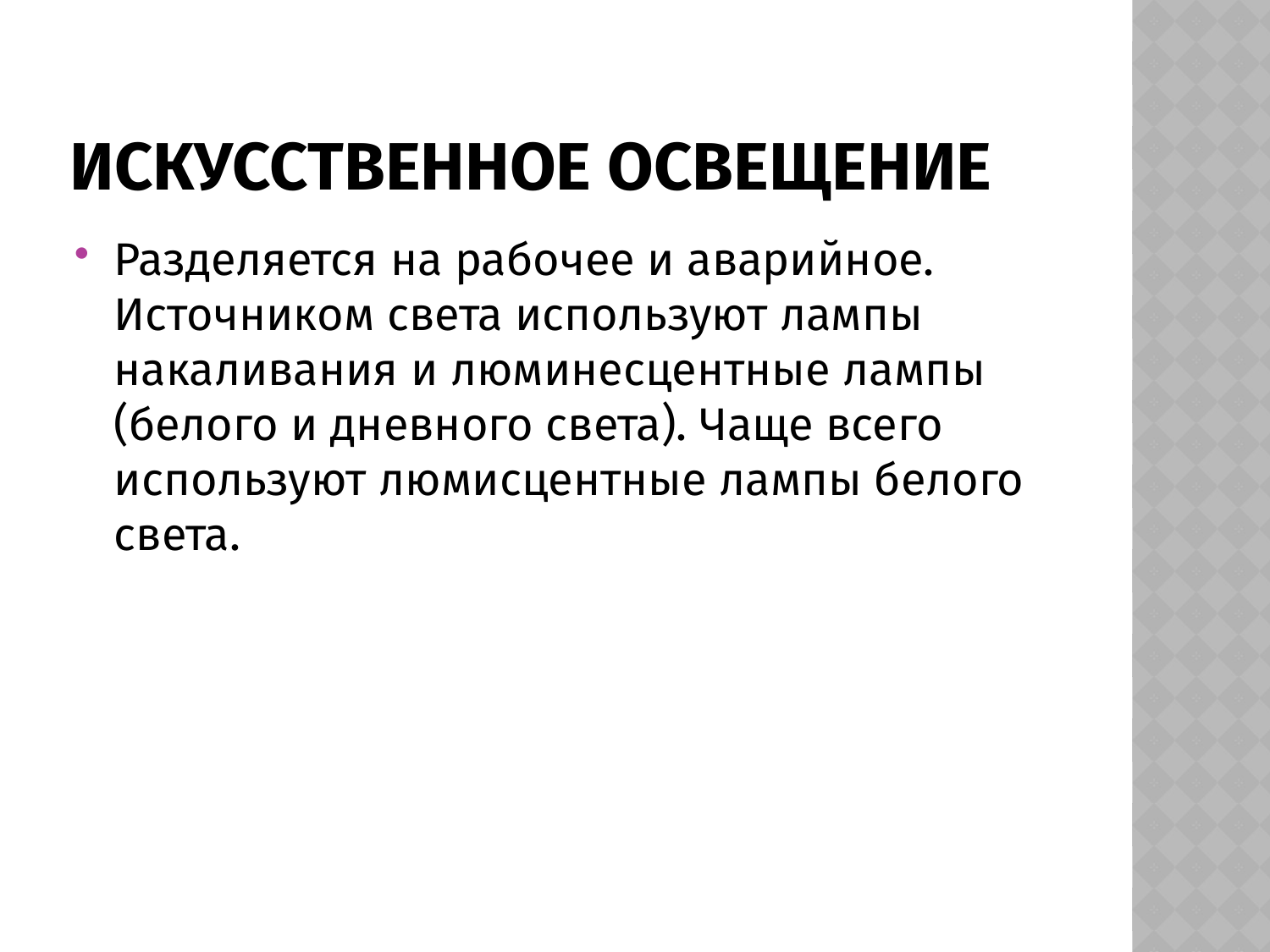

# Искусственное освещение
Разделяется на рабочее и аварийное. Источником света используют лампы накаливания и люминесцентные лампы (белого и дневного света). Чаще всего используют люмисцентные лампы белого света.